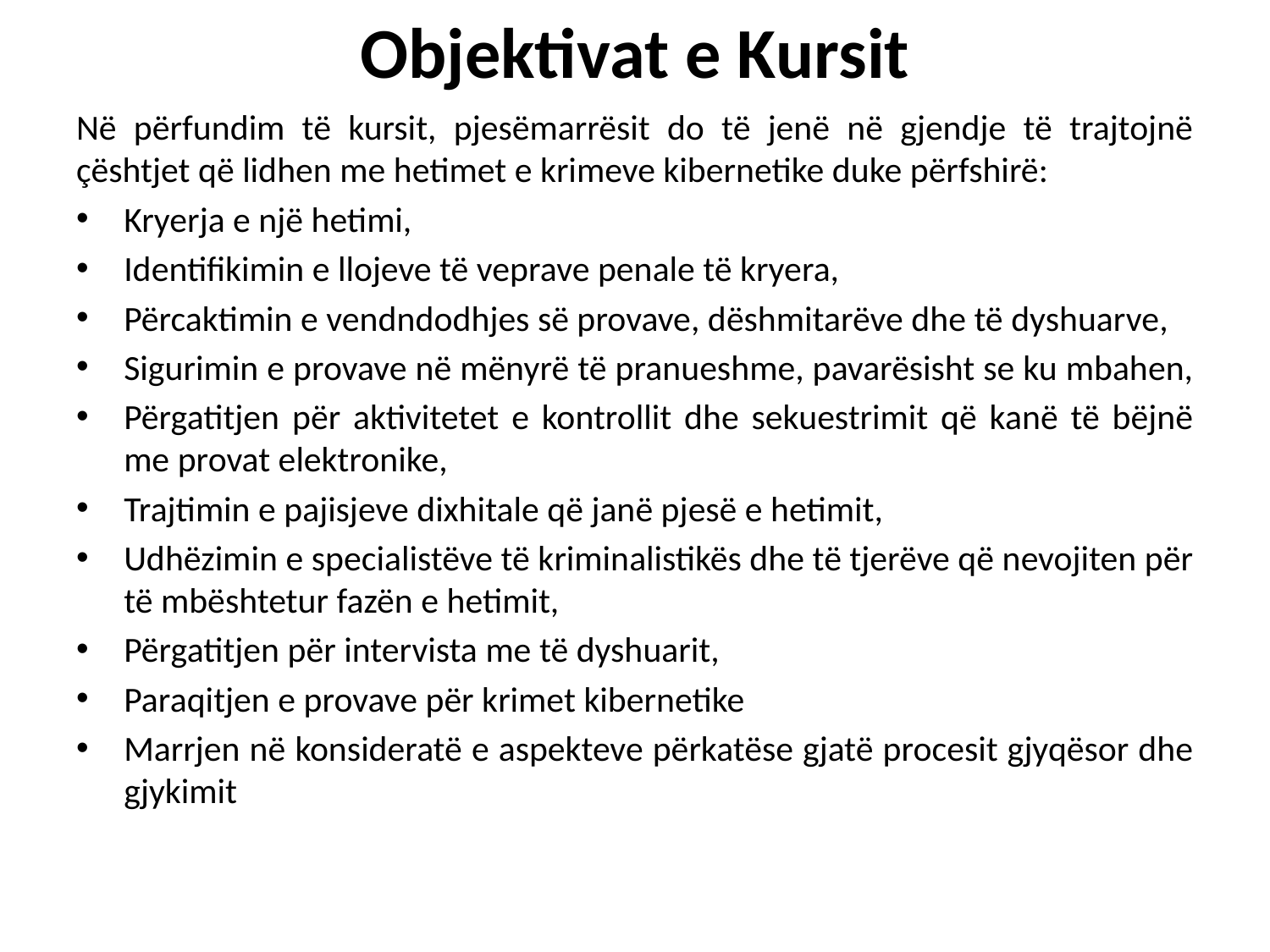

# Objektivat e Kursit
Në përfundim të kursit, pjesëmarrësit do të jenë në gjendje të trajtojnë çështjet që lidhen me hetimet e krimeve kibernetike duke përfshirë:
Kryerja e një hetimi,
Identifikimin e llojeve të veprave penale të kryera,
Përcaktimin e vendndodhjes së provave, dëshmitarëve dhe të dyshuarve,
Sigurimin e provave në mënyrë të pranueshme, pavarësisht se ku mbahen,
Përgatitjen për aktivitetet e kontrollit dhe sekuestrimit që kanë të bëjnë me provat elektronike,
Trajtimin e pajisjeve dixhitale që janë pjesë e hetimit,
Udhëzimin e specialistëve të kriminalistikës dhe të tjerëve që nevojiten për të mbështetur fazën e hetimit,
Përgatitjen për intervista me të dyshuarit,
Paraqitjen e provave për krimet kibernetike
Marrjen në konsideratë e aspekteve përkatëse gjatë procesit gjyqësor dhe gjykimit